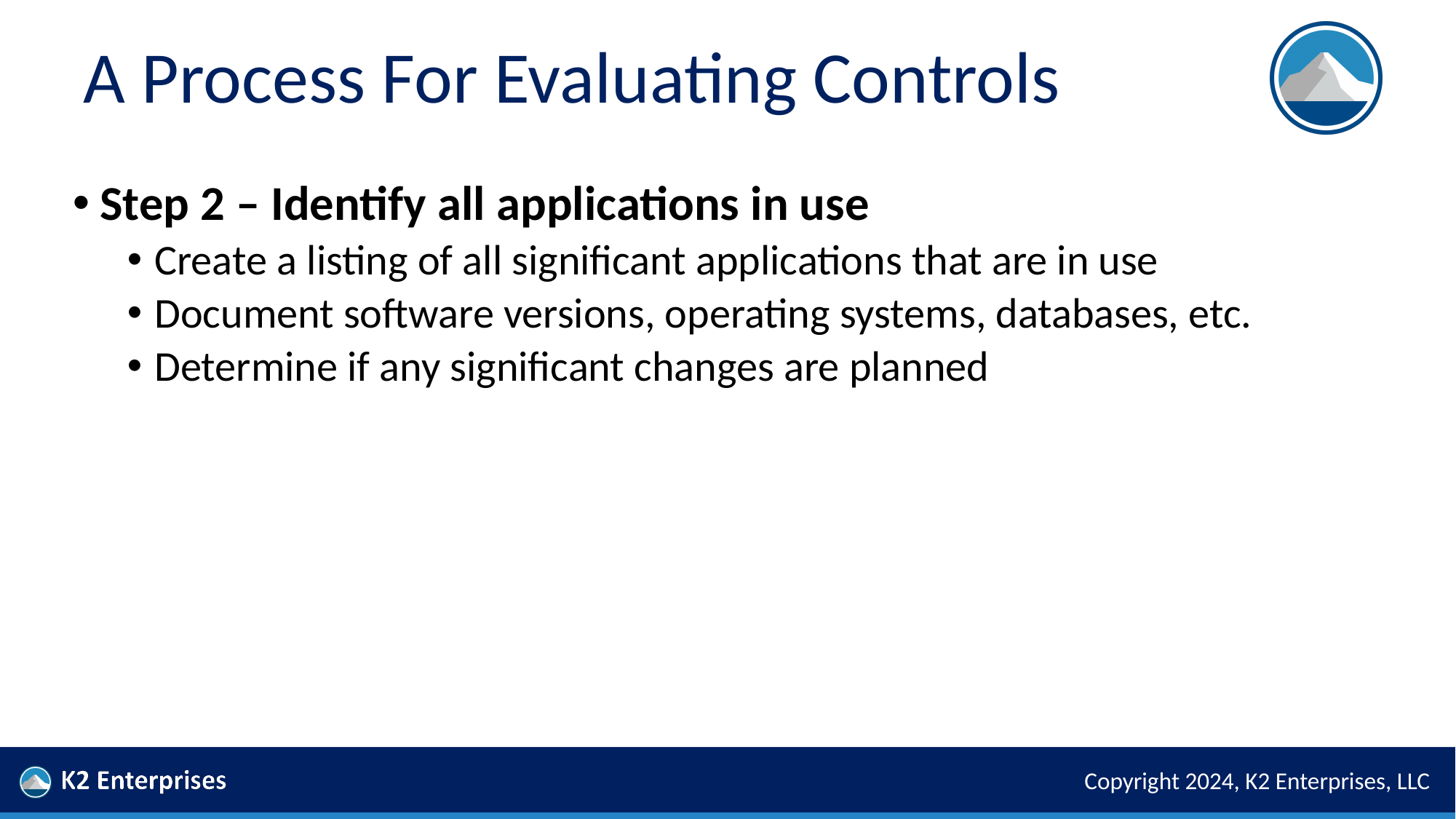

# A Process For Evaluating Controls
Step 2 – Identify all applications in use
Create a listing of all significant applications that are in use
Document software versions, operating systems, databases, etc.
Determine if any significant changes are planned